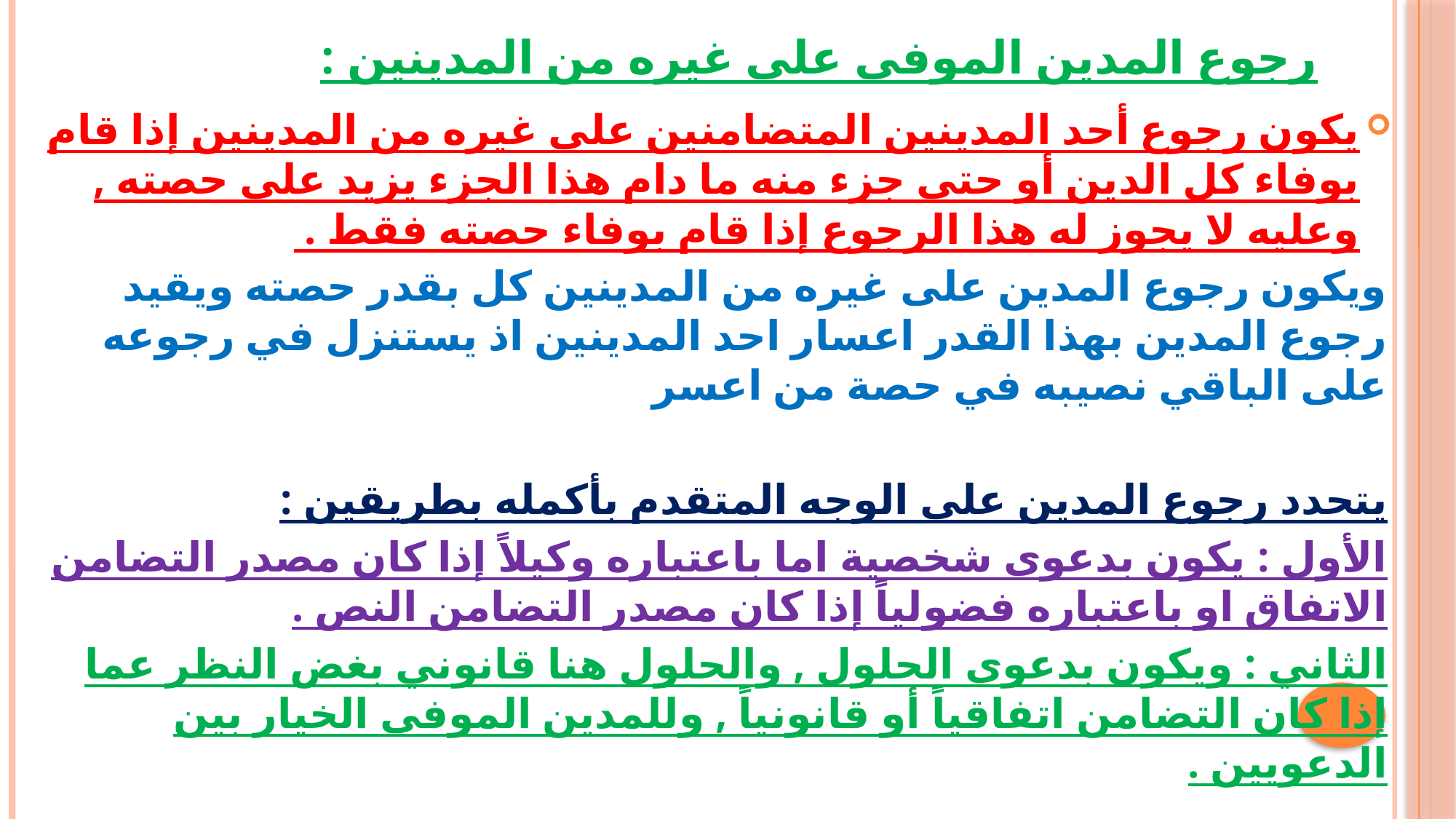

# رجوع المدين الموفى على غيره من المدينين :
يكون رجوع أحد المدينين المتضامنين على غيره من المدينين إذا قام بوفاء كل الدين أو حتى جزء منه ما دام هذا الجزء يزيد على حصته , وعليه لا يجوز له هذا الرجوع إذا قام بوفاء حصته فقط .
ويكون رجوع المدين على غيره من المدينين كل بقدر حصته ويقيد رجوع المدين بهذا القدر اعسار احد المدينين اذ يستنزل في رجوعه على الباقي نصيبه في حصة من اعسر

يتحدد رجوع المدين على الوجه المتقدم بأكمله بطريقين :
الأول : يكون بدعوى شخصية اما باعتباره وكيلاً إذا كان مصدر التضامن الاتفاق او باعتباره فضولياً إذا كان مصدر التضامن النص .
الثاني : ويكون بدعوى الحلول , والحلول هنا قانوني بغض النظر عما إذا كان التضامن اتفاقياً أو قانونياً , وللمدين الموفى الخيار بين الدعويين .